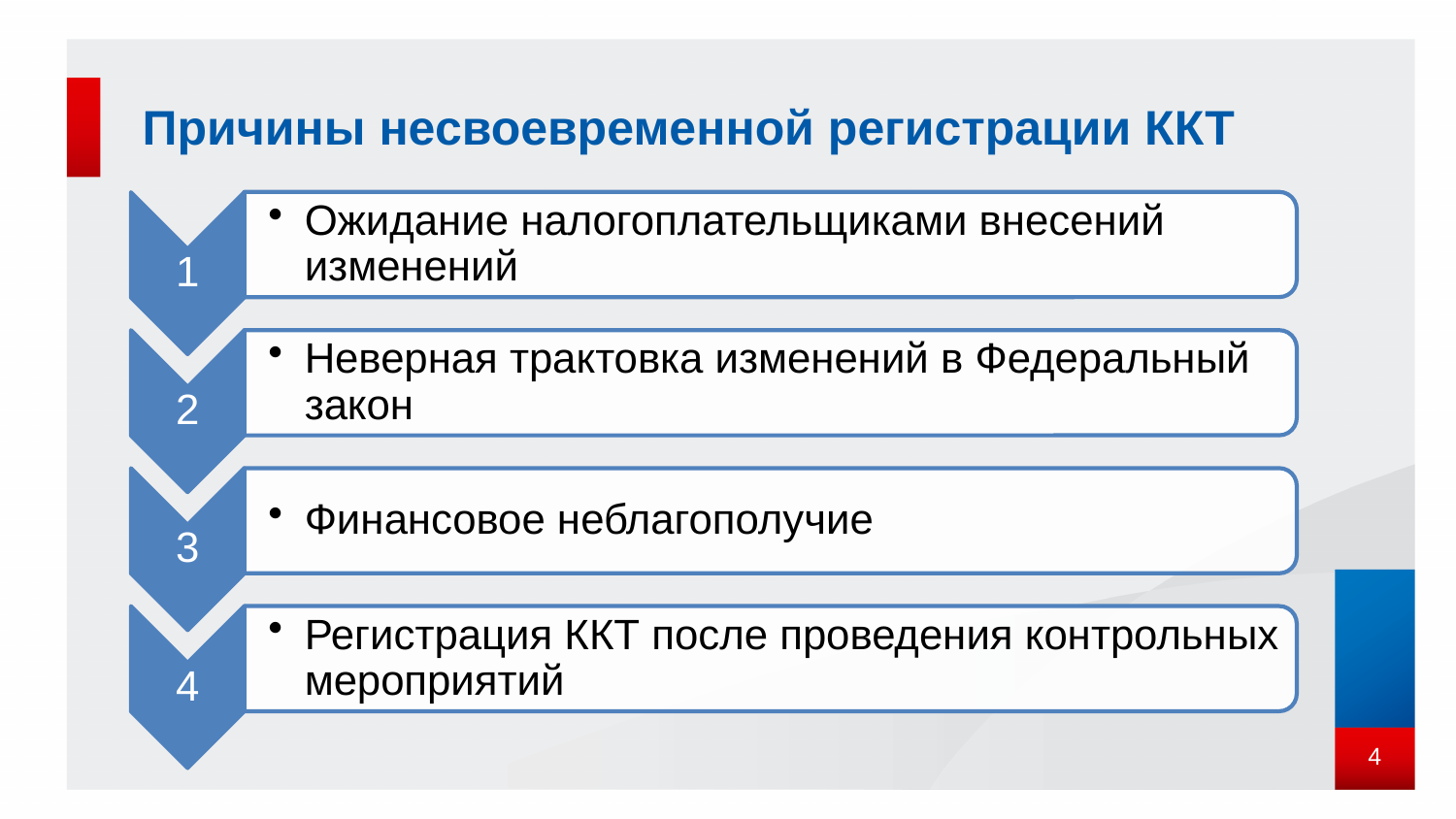

# Причины несвоевременной регистрации ККТ
1
Ожидание налогоплательщиками внесений изменений
2
Неверная трактовка изменений в Федеральный закон
3
Финансовое неблагополучие
4
Регистрация ККТ после проведения контрольных мероприятий
4